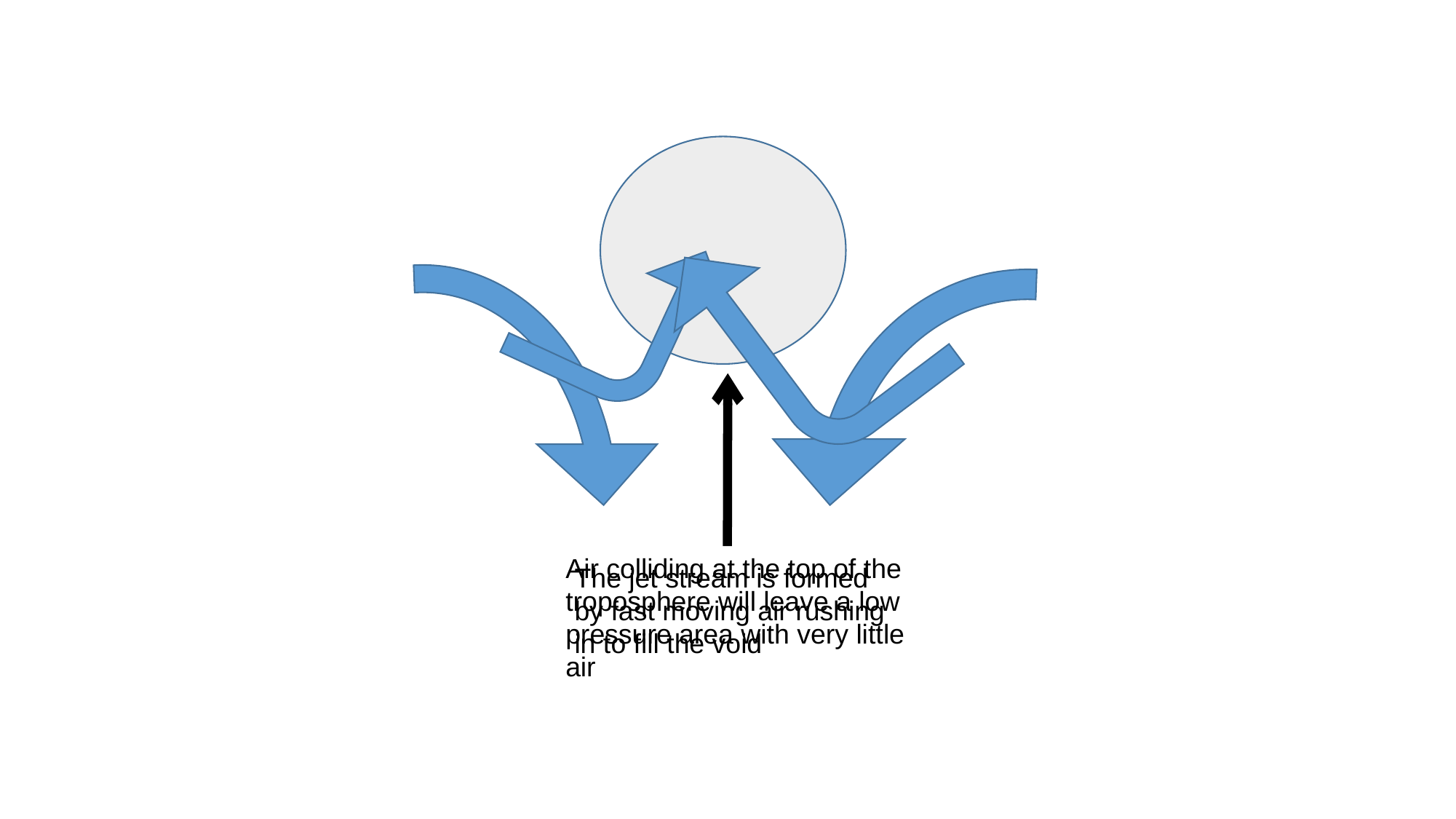

Air colliding at the top of the troposphere will leave a low pressure area with very little air
The jet stream is formed by fast moving air rushing in to fill the void